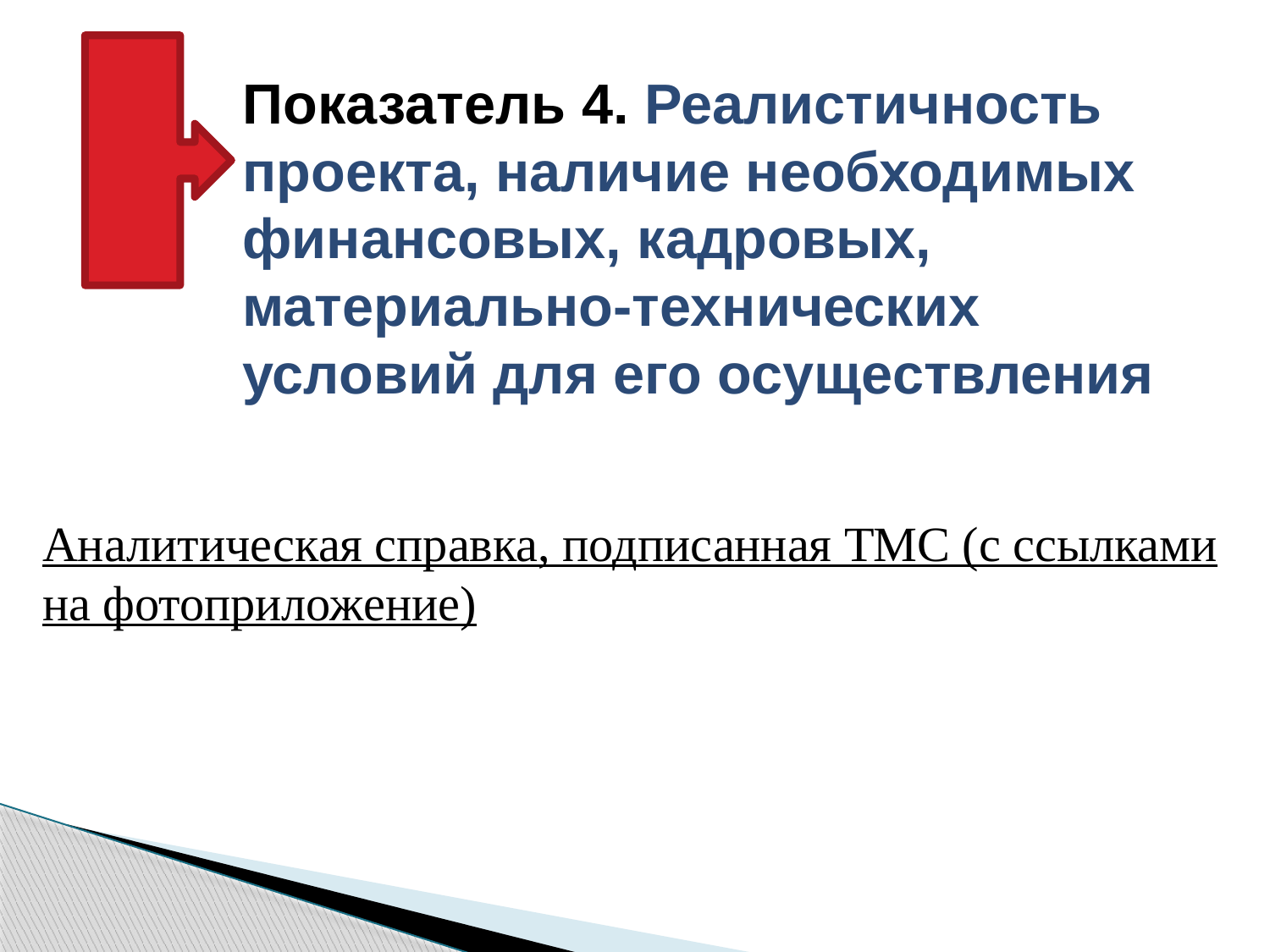

Показатель 4. Реалистичность проекта, наличие необходимых финансовых, кадровых, материально-технических условий для его осуществления
Аналитическая справка, подписанная ТМС (с ссылками на фотоприложение)